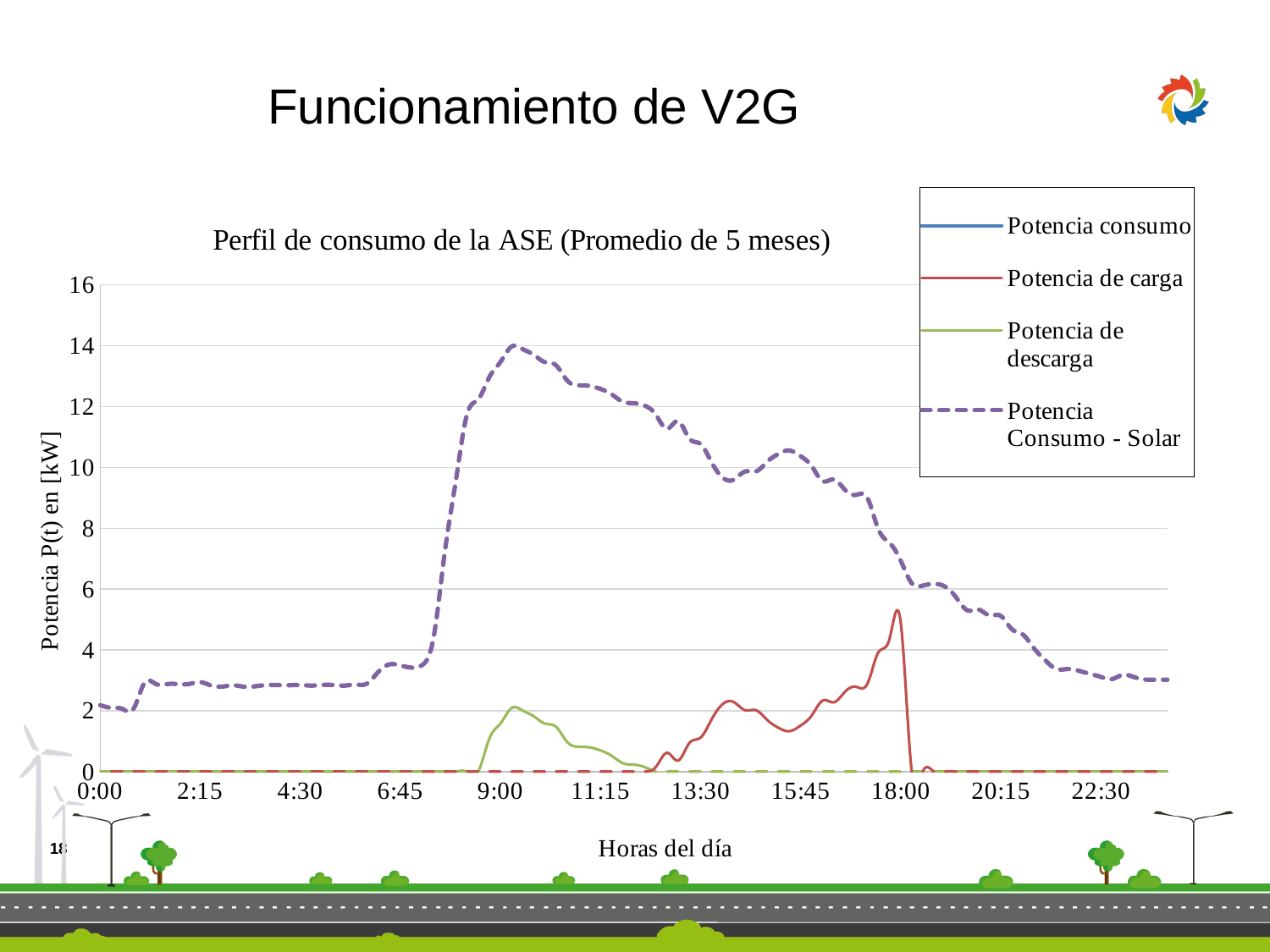

Funcionamiento de V2G

### Chart: Perfil de consumo de la ASE (Promedio de 5 meses)

| Category | Potencia consumo | Potencia de carga | Potencia de descarga | Potencia Consumo - Solar |
|---|---|---|---|---|